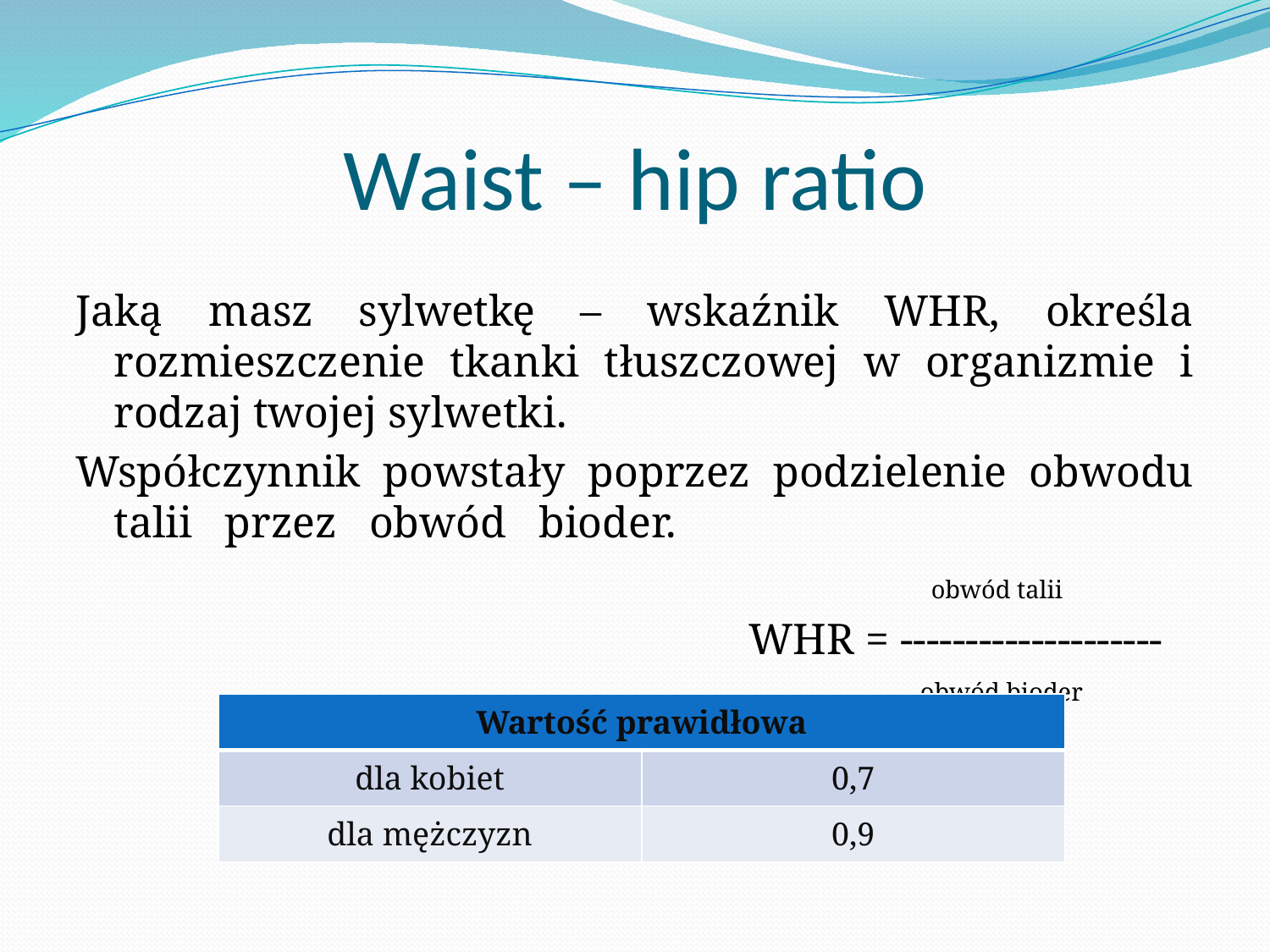

# Waist – hip ratio
Jaką masz sylwetkę – wskaźnik WHR, określa rozmieszczenie tkanki tłuszczowej w organizmie i rodzaj twojej sylwetki.
Współczynnik powstały poprzez podzielenie obwodu talii przez obwód bioder.							     				     obwód talii
						WHR = --------------------
							    obwód bioder

| Wartość prawidłowa |  |
| --- | --- |
| dla kobiet | 0,7 |
| dla mężczyzn | 0,9 |